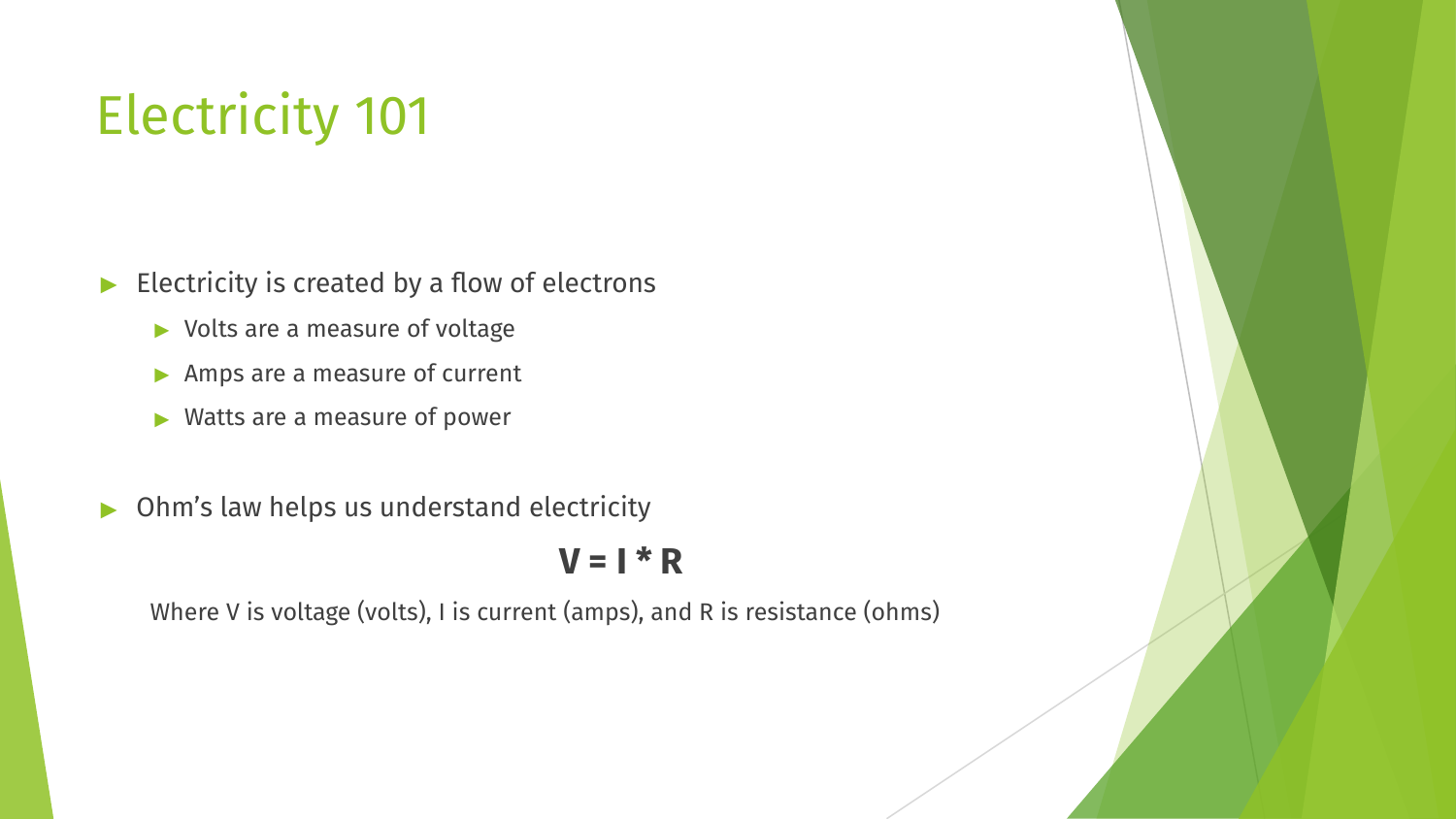

# Electricity 101
Electricity is created by a flow of electrons
Volts are a measure of voltage
Amps are a measure of current
Watts are a measure of power

Ohm’s law helps us understand electricity
V = I * R
Where V is voltage (volts), I is current (amps), and R is resistance (ohms)